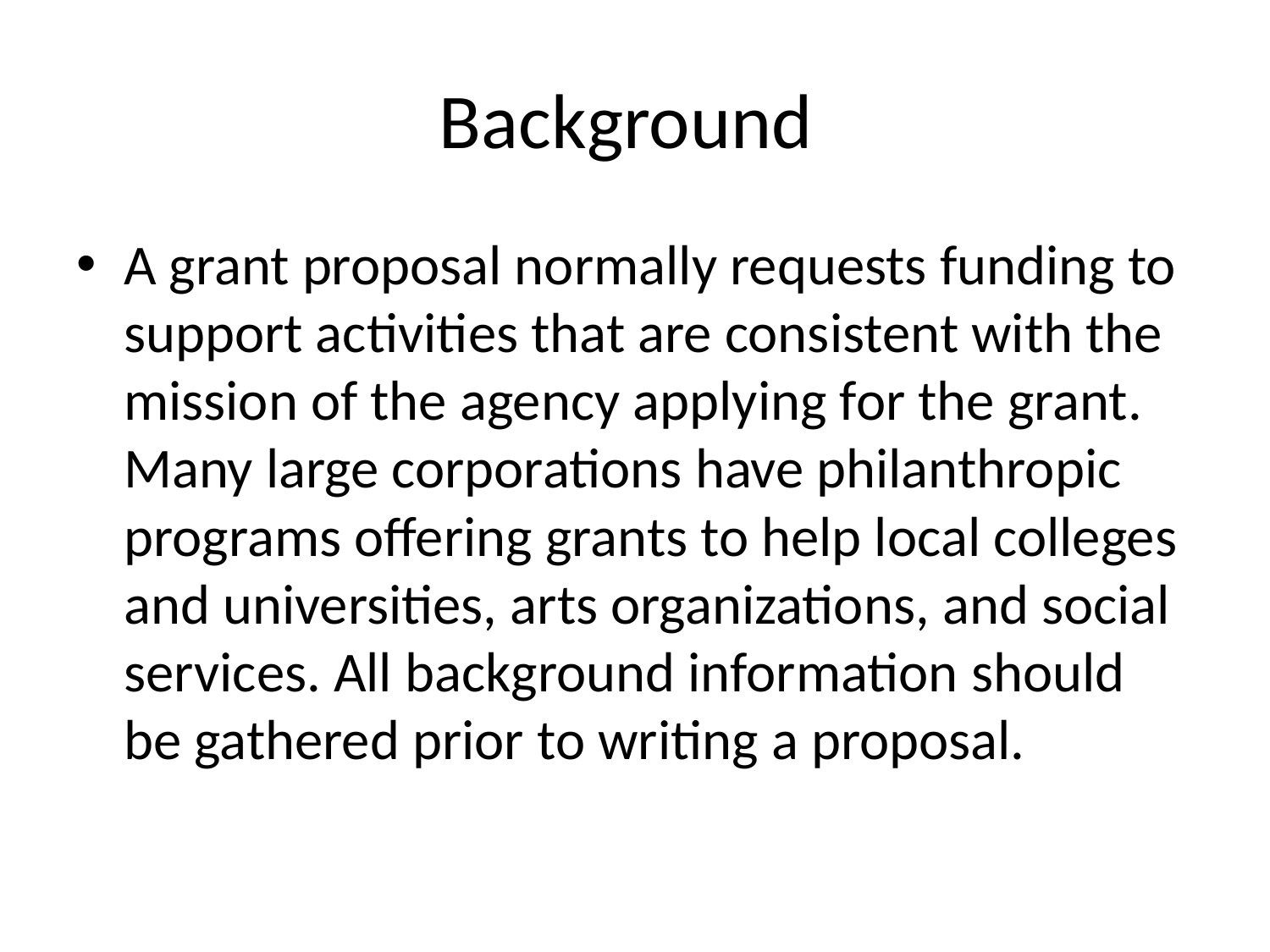

# Background
A grant proposal normally requests funding to support activities that are consistent with the mission of the agency applying for the grant. Many large corporations have philanthropic programs offering grants to help local colleges and universities, arts organizations, and social services. All background information should be gathered prior to writing a proposal.